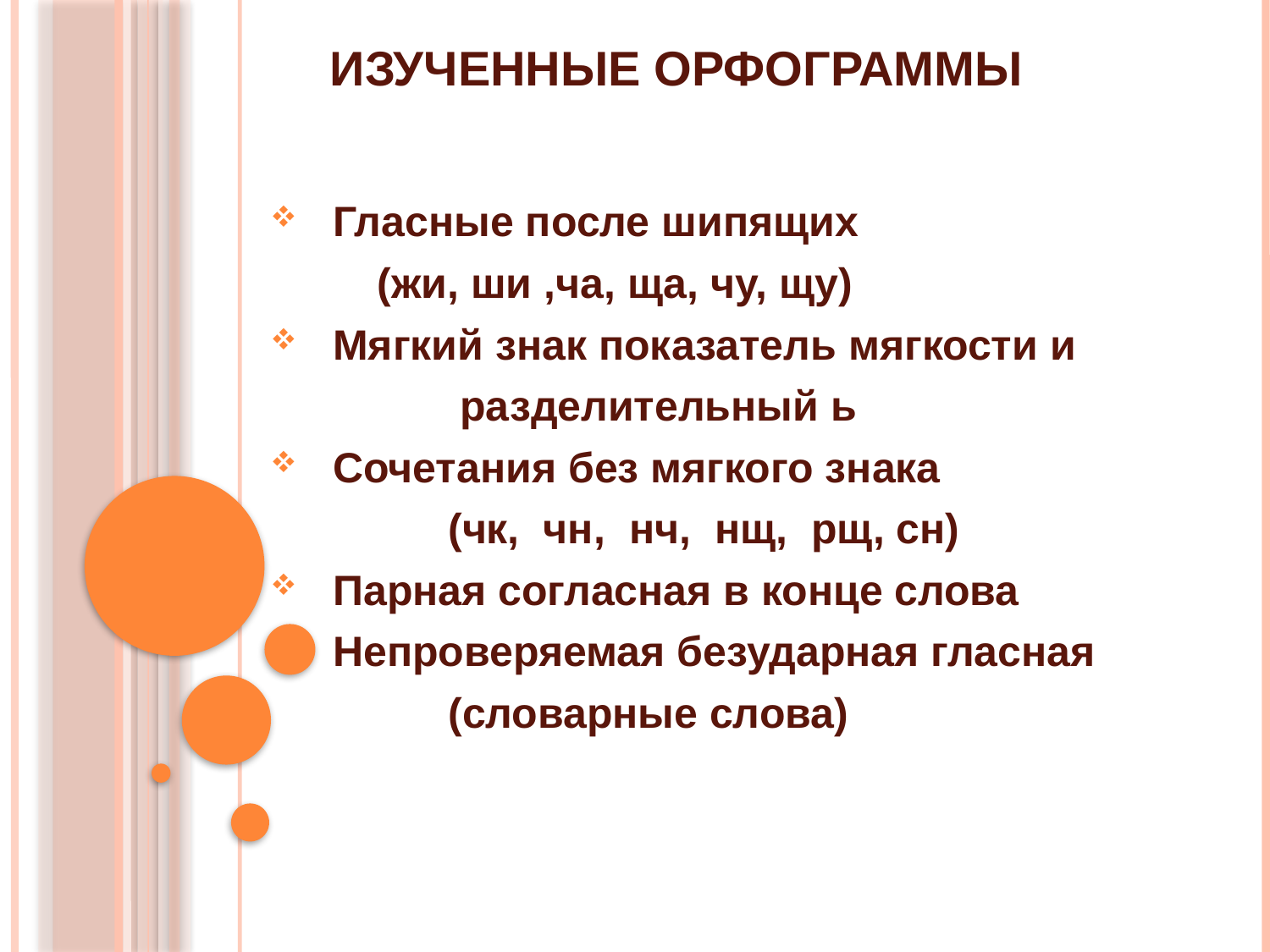

# Изученные орфограммы
   Гласные после шипящих
         (жи, ши ,ча, ща, чу, щу)
   Мягкий знак показатель мягкости и
                разделительный ь
   Сочетания без мягкого знака
               (чк,  чн,  нч,  нщ,  рщ, сн)
   Парная согласная в конце слова
   Непроверяемая безударная гласная
               (словарные слова)